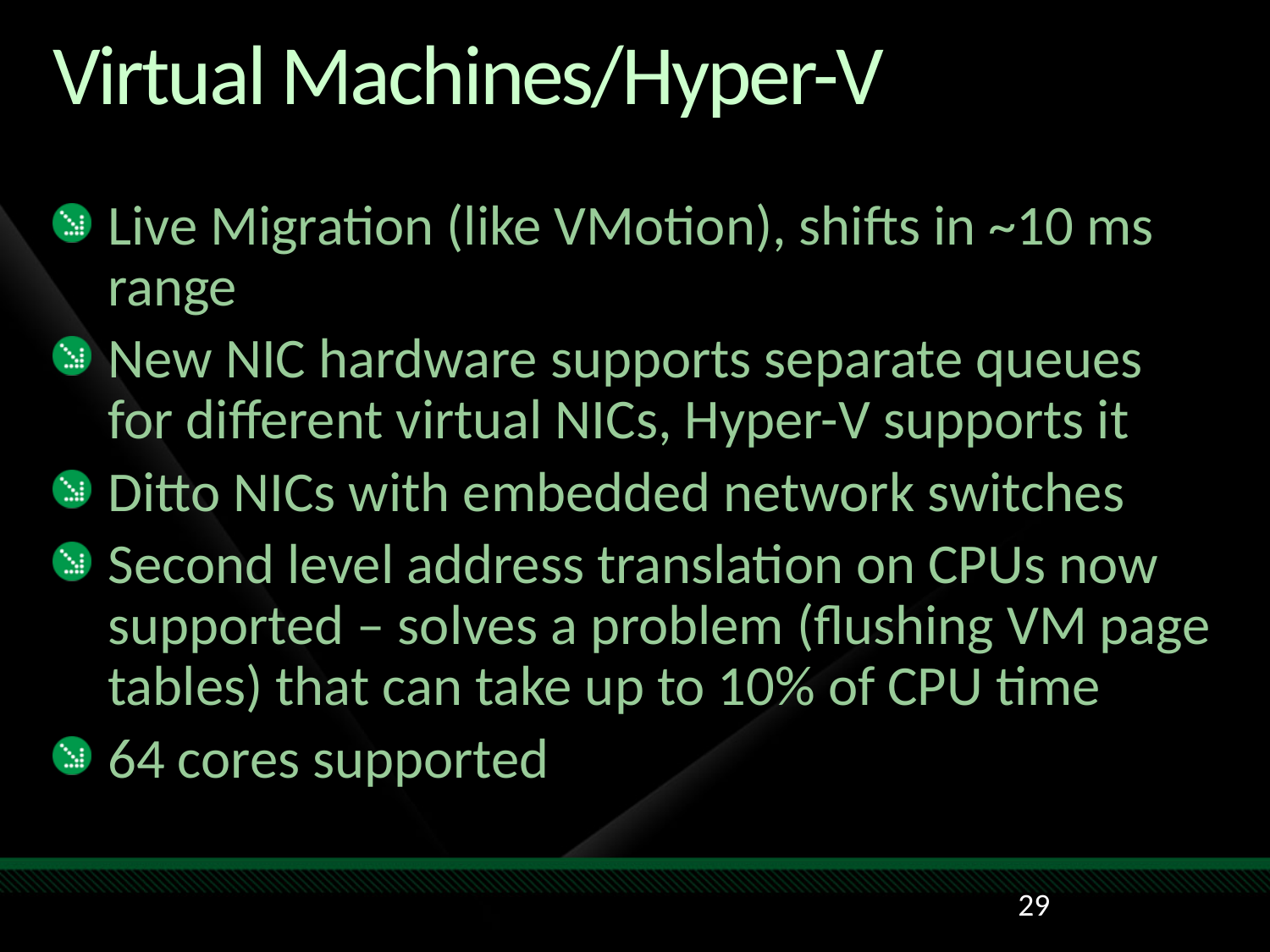

# Virtual Machines/Hyper-V
Live Migration (like VMotion), shifts in ~10 ms range
New NIC hardware supports separate queues for different virtual NICs, Hyper-V supports it
Ditto NICs with embedded network switches
Second level address translation on CPUs now supported – solves a problem (flushing VM page tables) that can take up to 10% of CPU time
64 cores supported
29